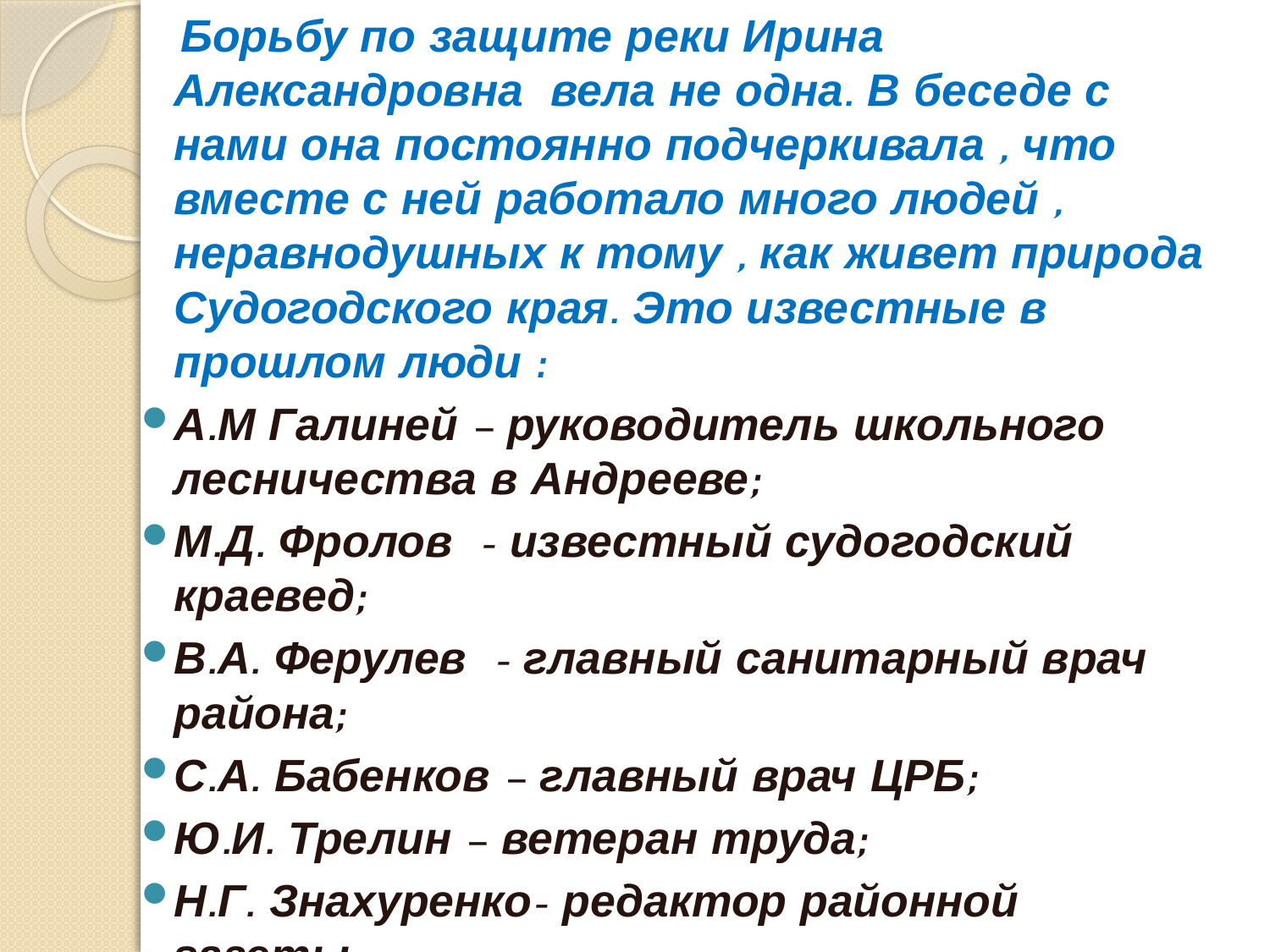

Борьбу по защите реки Ирина Александровна  вела не одна. В беседе с нами она постоянно подчеркивала , что вместе с ней работало много людей , неравнодушных к тому , как живет природа Судогодского края. Это известные в прошлом люди :
А.М Галиней – руководитель школьного лесничества в Андрееве;
М.Д. Фролов  - известный судогодский  краевед;
В.А. Ферулев  - главный санитарный врач района;
С.А. Бабенков – главный врач ЦРБ;
Ю.И. Трелин – ветеран труда;
Н.Г. Знахуренко- редактор районной газеты .

#